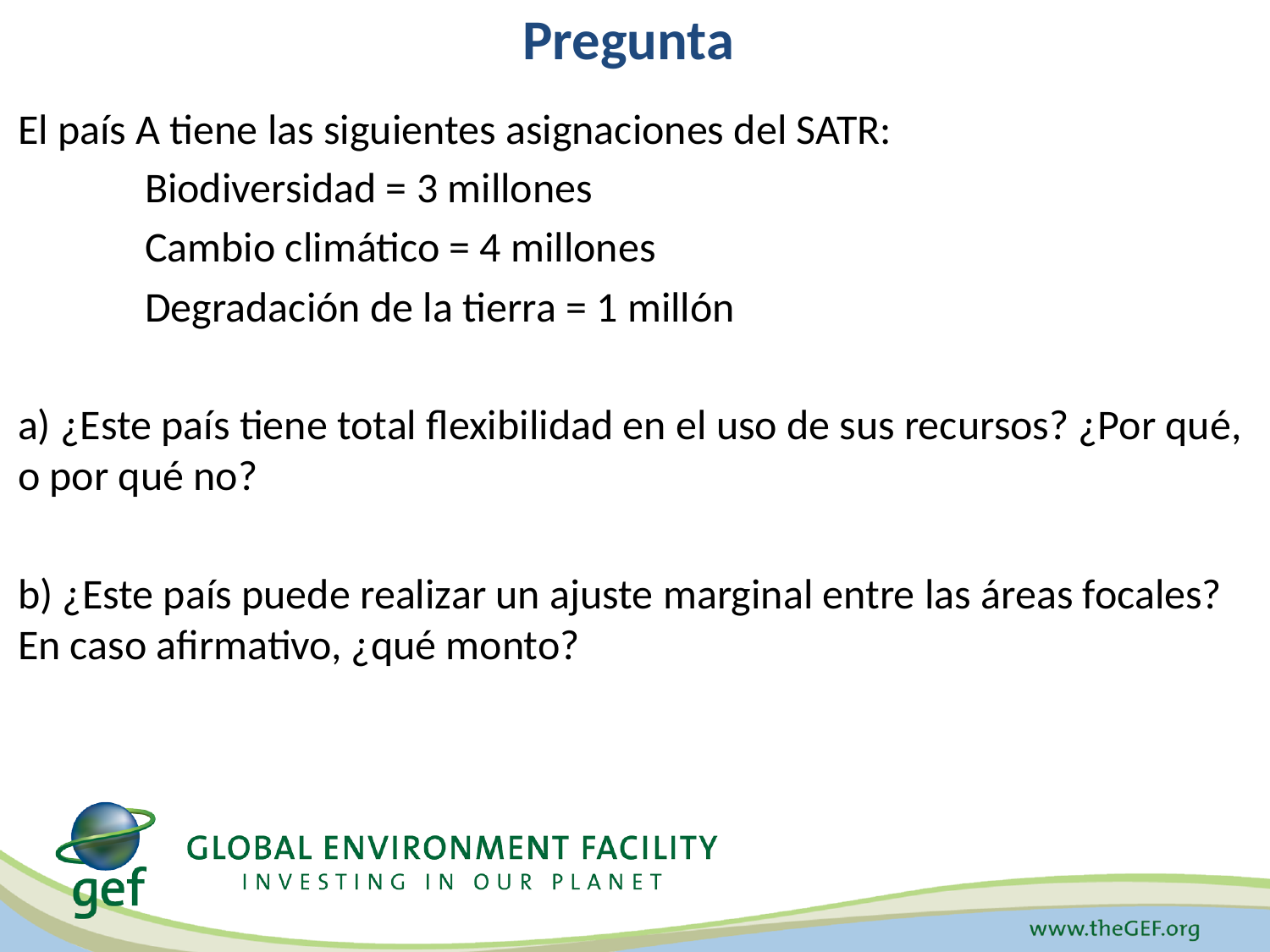

# Pregunta
El país A tiene las siguientes asignaciones del SATR:
	Biodiversidad = 3 millones
	Cambio climático = 4 millones
	Degradación de la tierra = 1 millón

a) ¿Este país tiene total flexibilidad en el uso de sus recursos? ¿Por qué, o por qué no?

b) ¿Este país puede realizar un ajuste marginal entre las áreas focales? En caso afirmativo, ¿qué monto?